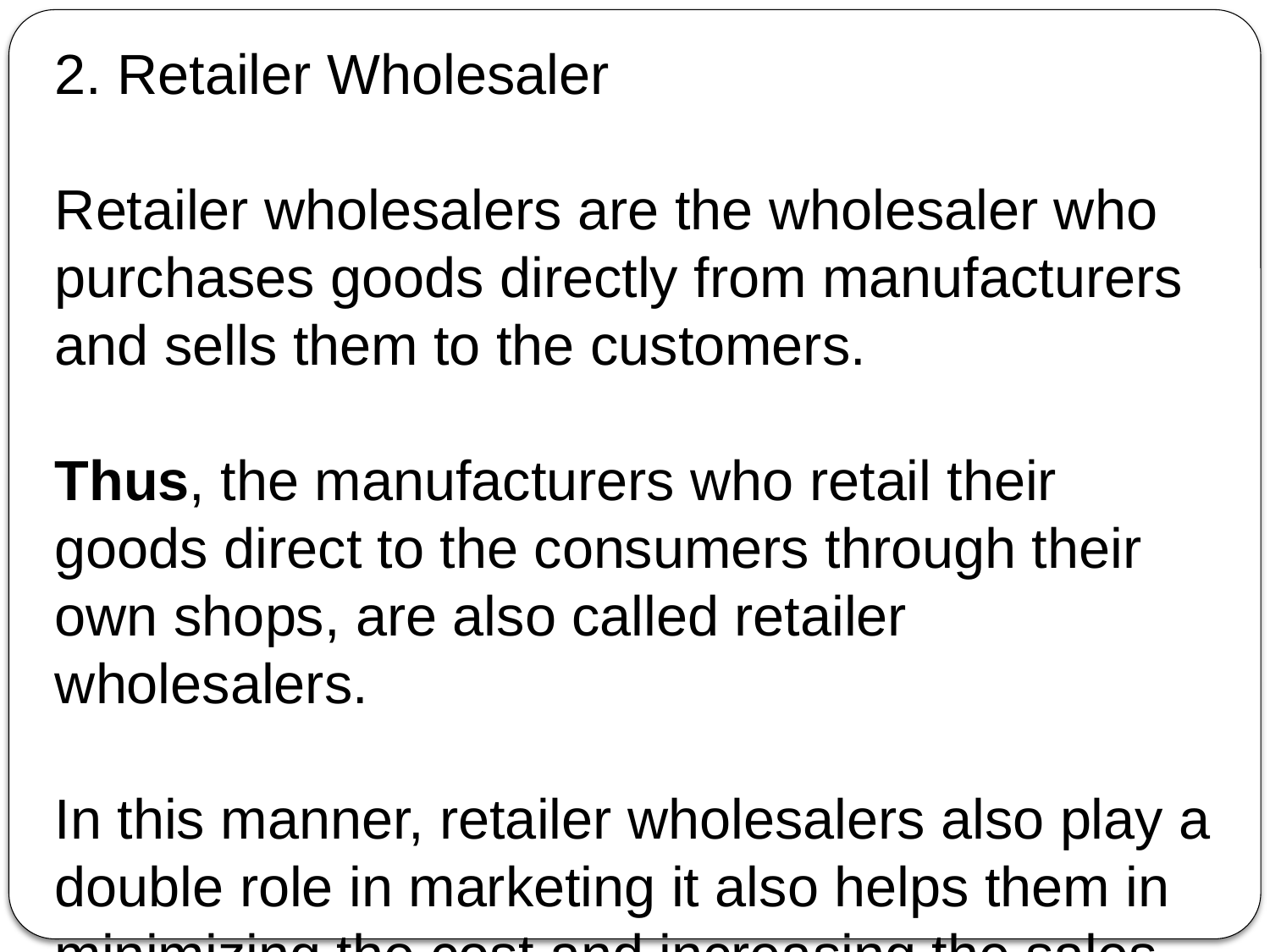

2. Retailer Wholesaler

Retailer wholesalers are the wholesaler who purchases goods directly from manufacturers and sells them to the customers.

Thus, the manufacturers who retail their goods direct to the consumers through their own shops, are also called retailer wholesalers.

In this manner, retailer wholesalers also play a double role in marketing it also helps them in minimizing the cost and increasing the sales and profits